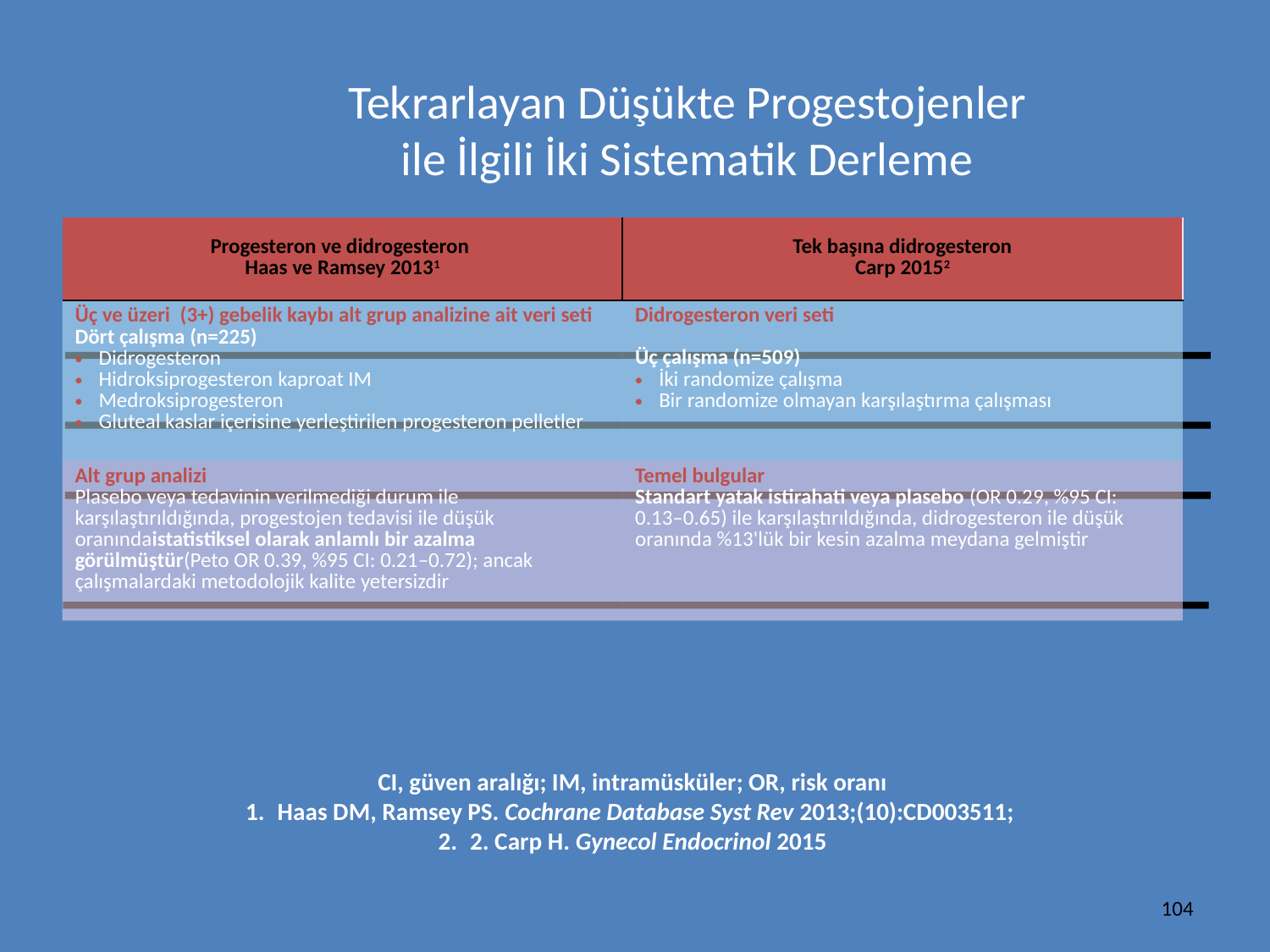

# Tekrarlayan Düşükte Progestojenler ile İlgili İki Sistematik Derleme
| Progesteron ve didrogesteron Haas ve Ramsey 20131 | Tek başına didrogesteron Carp 20152 |
| --- | --- |
| Üç ve üzeri (3+) gebelik kaybı alt grup analizine ait veri seti Dört çalışma (n=225) Didrogesteron Hidroksiprogesteron kaproat IM Medroksiprogesteron Gluteal kaslar içerisine yerleştirilen progesteron pelletler | Didrogesteron veri seti Üç çalışma (n=509) İki randomize çalışma Bir randomize olmayan karşılaştırma çalışması |
| Alt grup analizi Plasebo veya tedavinin verilmediği durum ile karşılaştırıldığında, progestojen tedavisi ile düşük oranındaistatistiksel olarak anlamlı bir azalma görülmüştür(Peto OR 0.39, %95 CI: 0.21–0.72); ancak çalışmalardaki metodolojik kalite yetersizdir | Temel bulgular Standart yatak istirahati veya plasebo (OR 0.29, %95 CI: 0.13–0.65) ile karşılaştırıldığında, didrogesteron ile düşük oranında %13'lük bir kesin azalma meydana gelmiştir |

CI, güven aralığı; IM, intramüsküler; OR, risk oranı
Haas DM, Ramsey PS. Cochrane Database Syst Rev 2013;(10):CD003511;
2. Carp H. Gynecol Endocrinol 2015
104